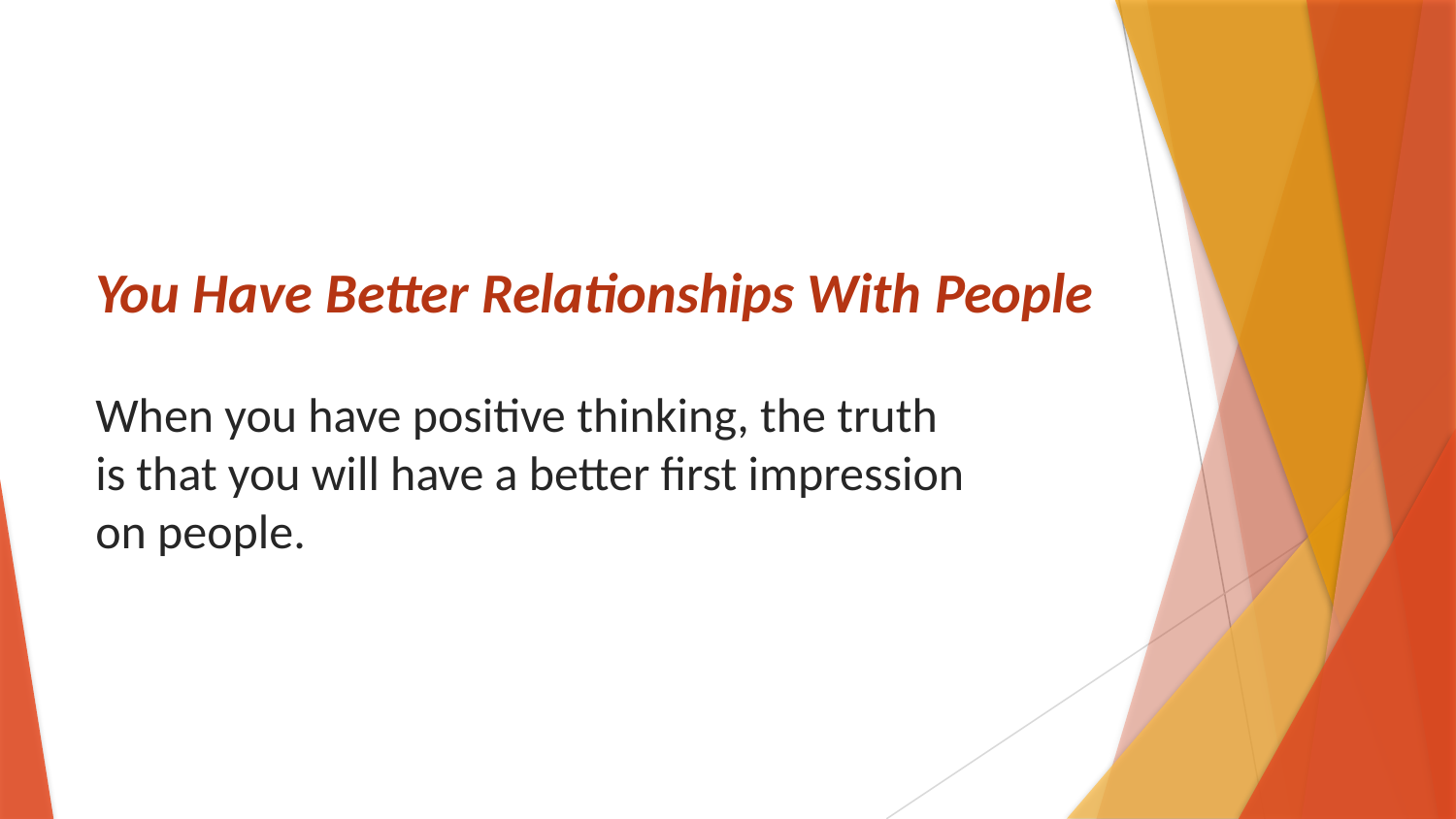

# You Have Better Relationships With People
When you have positive thinking, the truth is that you will have a better first impression on people.